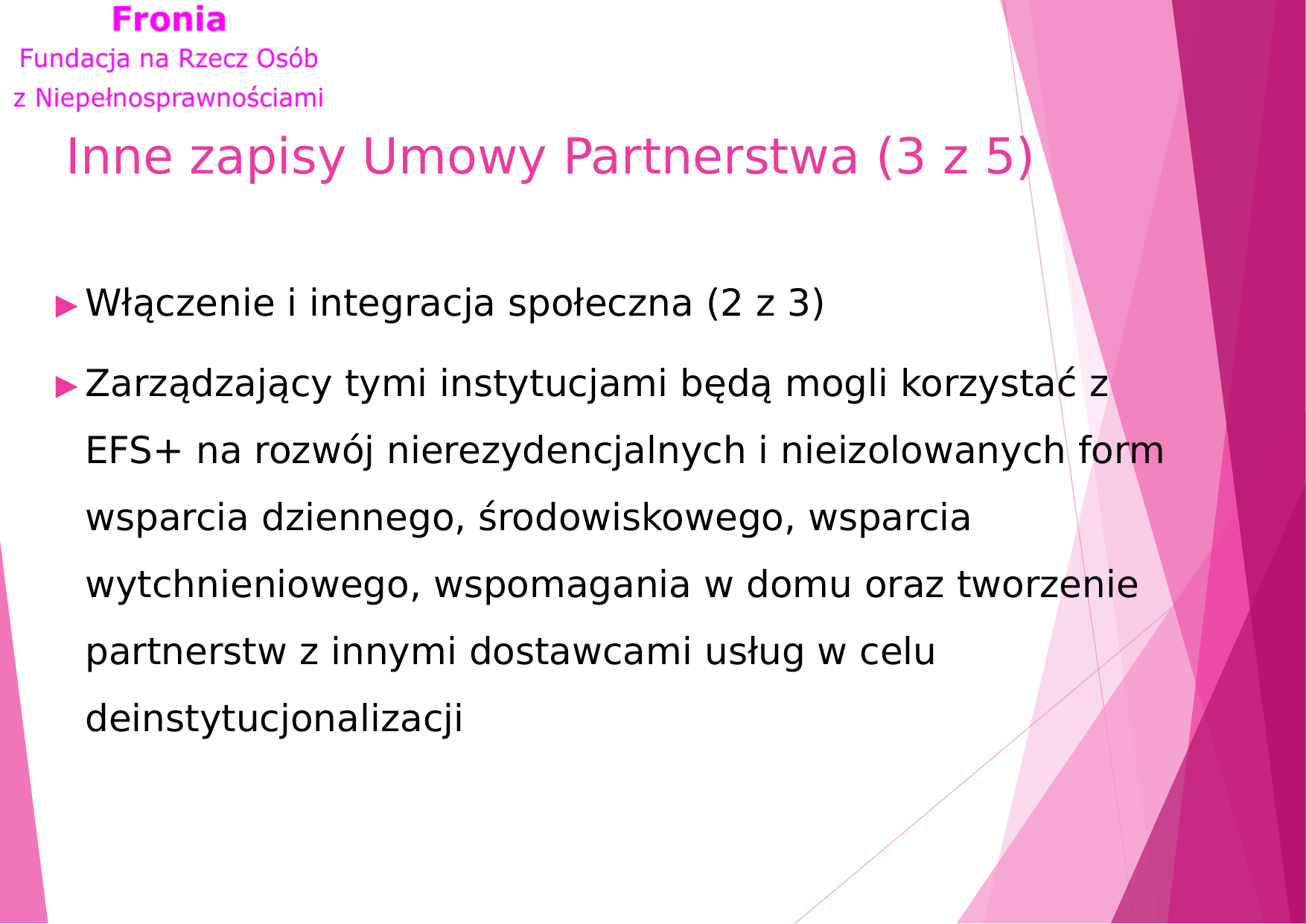

# Inne zapisy Umowy Partnerstwa (3 z 5)
Włączenie i integracja społeczna (2 z 3)
Zarządzający tymi instytucjami będą mogli korzystać z EFS+ na rozwój nierezydencjalnych i nieizolowanych form wsparcia dziennego, środowiskowego, wsparcia wytchnieniowego, wspomagania w domu oraz tworzenie partnerstw z innymi dostawcami usług w celu deinstytucjonalizacji